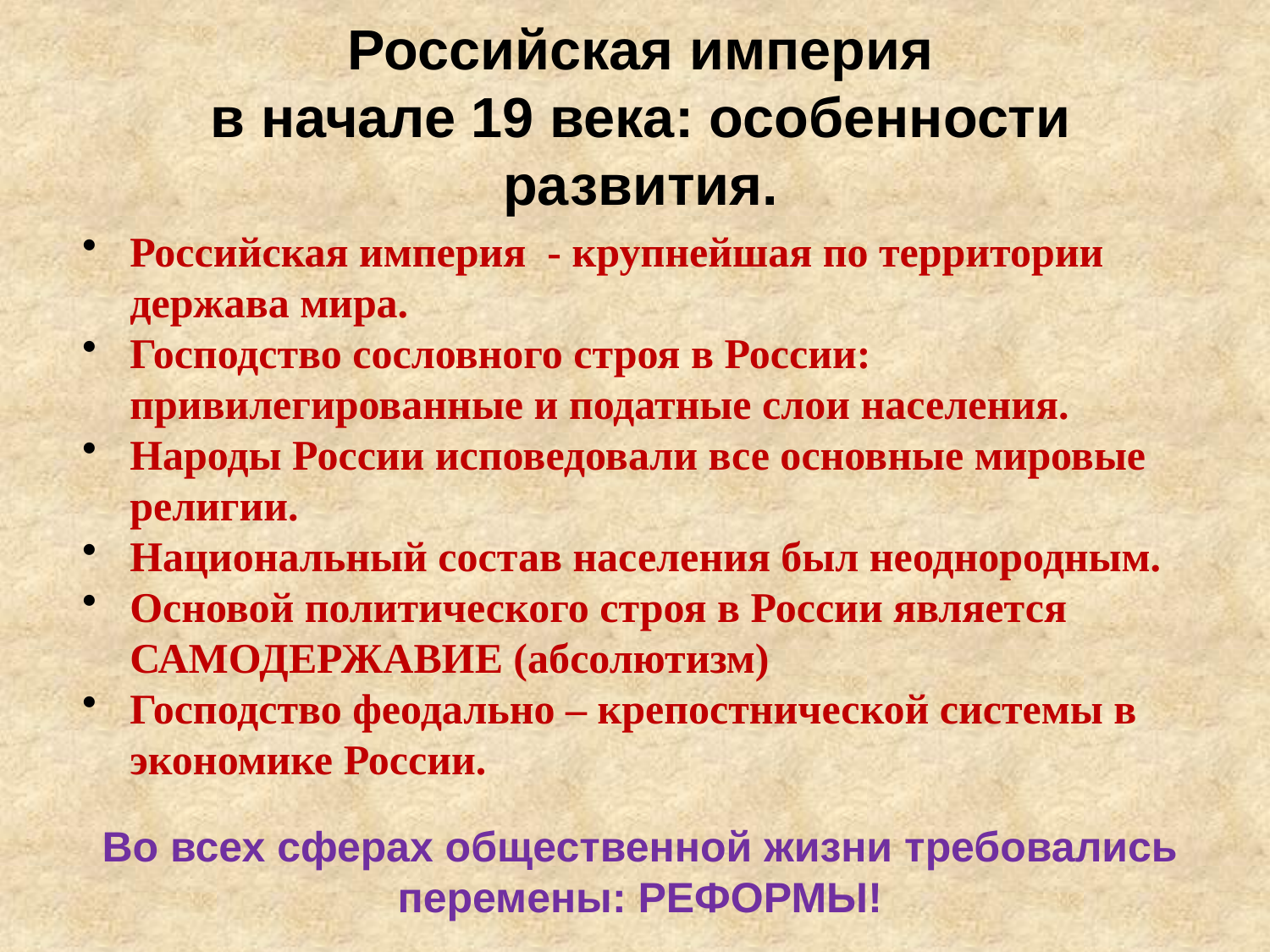

# Российская империя в начале 19 века: особенности развития.
Российская империя  - крупнейшая по территории держава мира.
Господство сословного строя в России: привилегированные и податные слои населения.
Народы России исповедовали все основные мировые религии.
Национальный состав населения был неоднородным.
Основой политического строя в России является САМОДЕРЖАВИЕ (абсолютизм)
Господство феодально – крепостнической системы в экономике России.

Во всех сферах общественной жизни требовались перемены: РЕФОРМЫ!